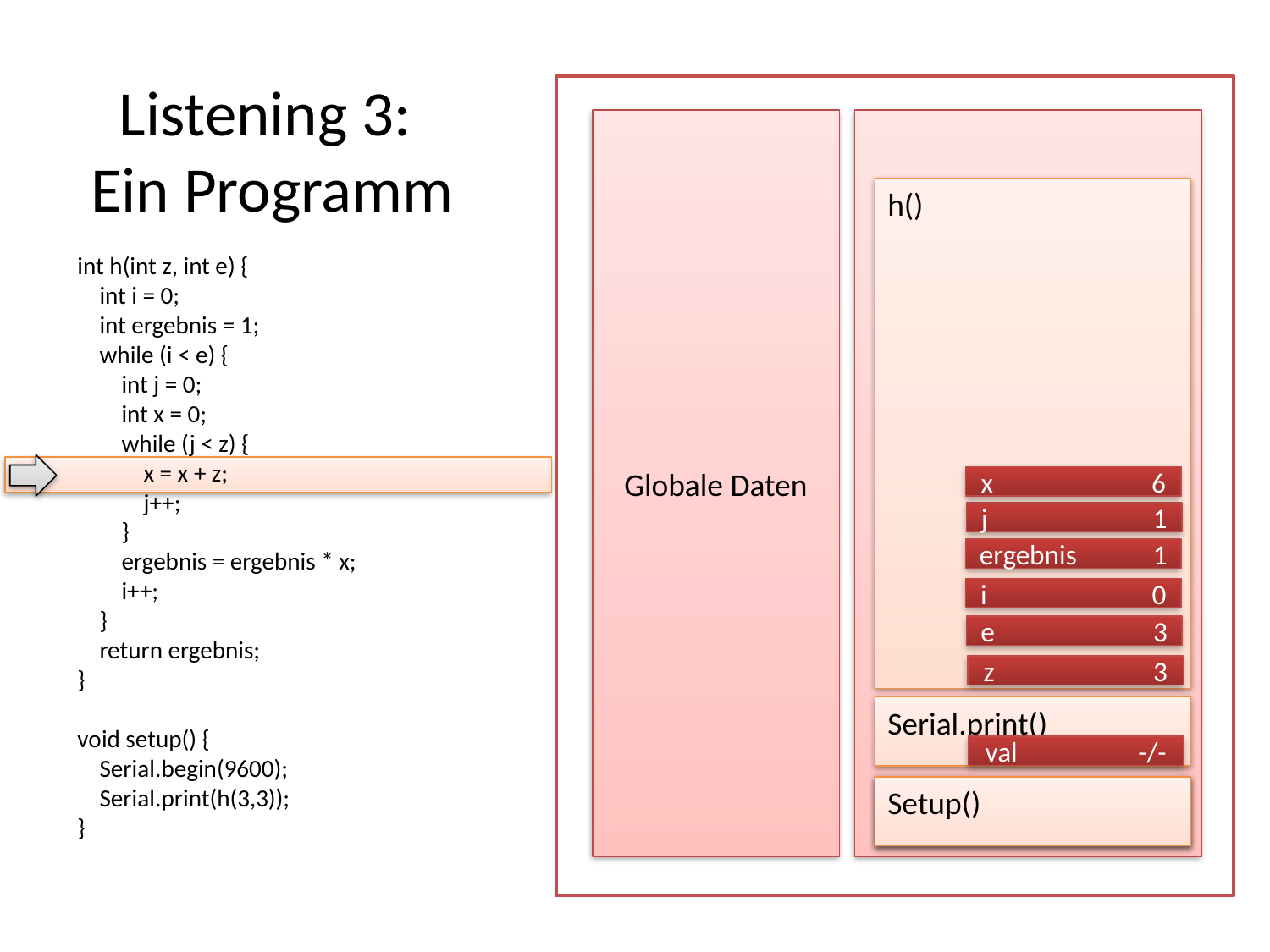

Listening 3:
Ein Programm

Globale Daten
Lokale
Daten
h()
int h(int z, int e) {
    int i = 0;
    int ergebnis = 1;
    while (i < e) {
        int j = 0;
        int x = 0;
        while (j < z) {
            x = x + z;
            j++;
        }
        ergebnis = ergebnis * x;
        i++;
    }
    return ergebnis;
}

void setup() {
    Serial.begin(9600);
    Serial.print(h(3,3));
}

Globale Daten
Lokale
Daten

x                         6
j                          1
ergebnis            1
i                          0
e                         3
z                         3
Serial.print()
val                   -/-
Setup()
Setup()
Setup()
Setup()